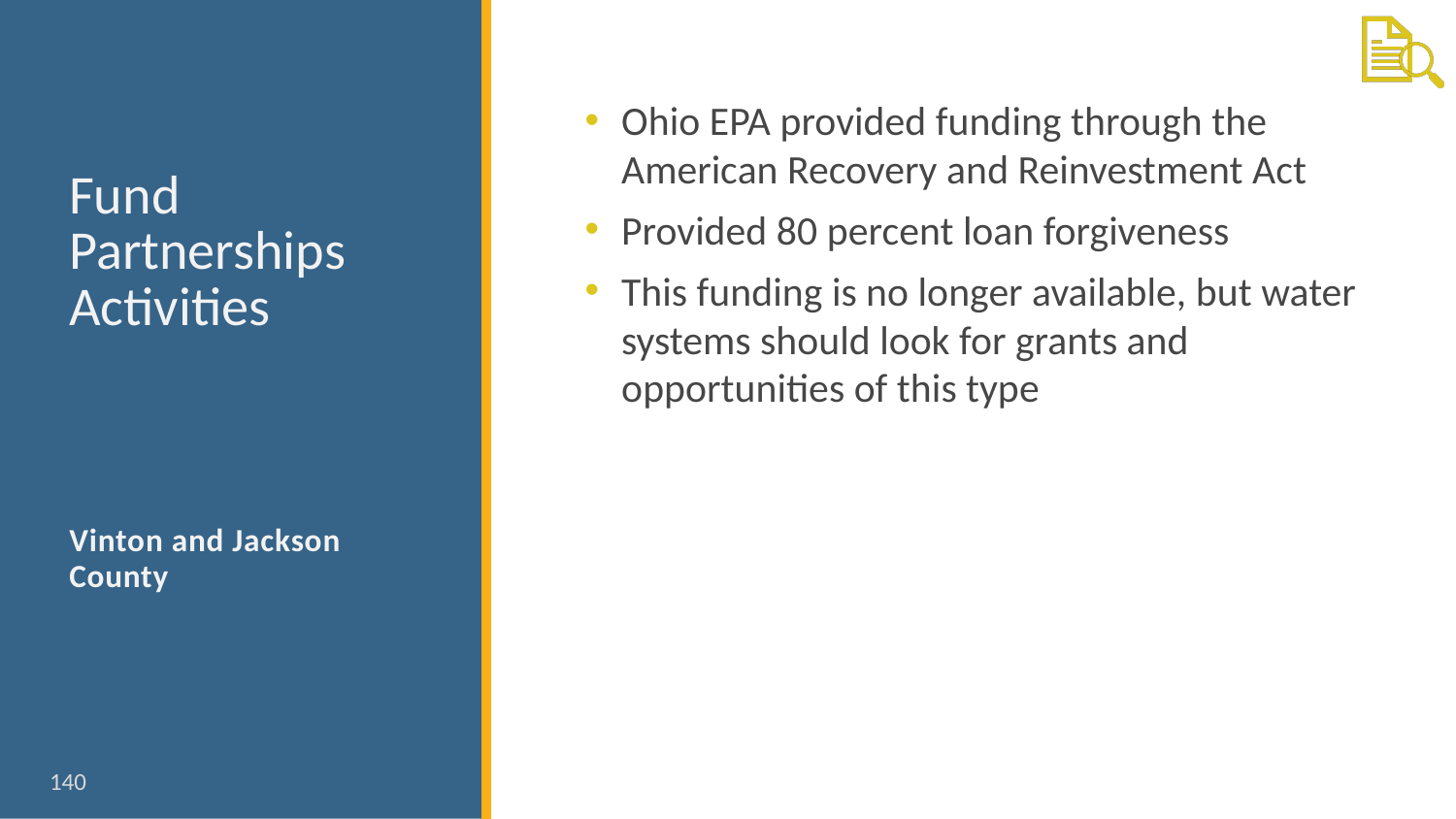

# Fund Partnerships Activities
Ohio EPA provided funding through the American Recovery and Reinvestment Act
Provided 80 percent loan forgiveness
This funding is no longer available, but water systems should look for grants and opportunities of this type
Vinton and Jackson County
140